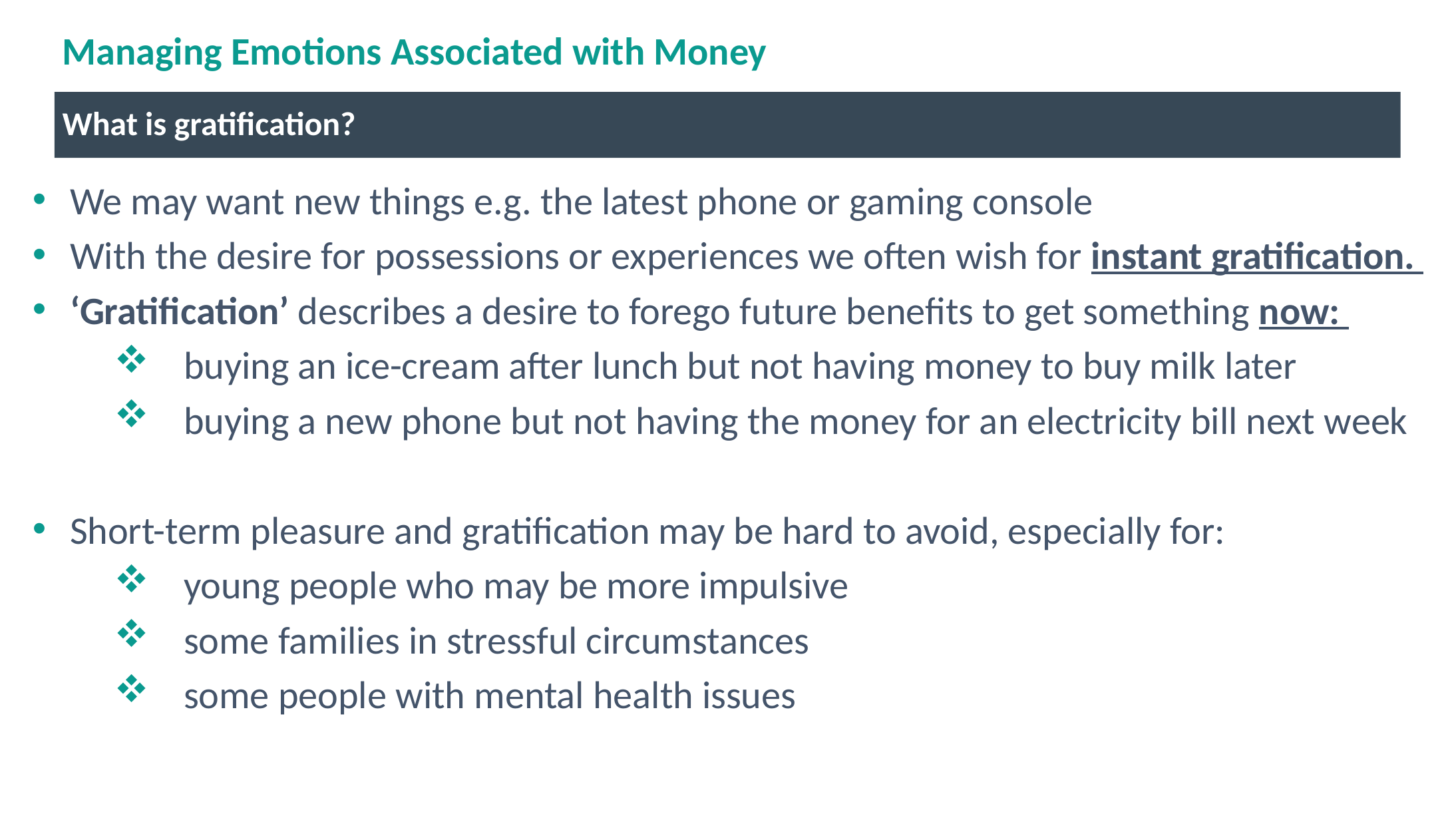

# Managing Emotions Associated with Money
What is gratification?
We may want new things e.g. the latest phone or gaming console
With the desire for possessions or experiences we often wish for instant gratification.
‘Gratification’ describes a desire to forego future benefits to get something now:
buying an ice-cream after lunch but not having money to buy milk later
buying a new phone but not having the money for an electricity bill next week

Short-term pleasure and gratification may be hard to avoid, especially for:
young people who may be more impulsive
some families in stressful circumstances
some people with mental health issues